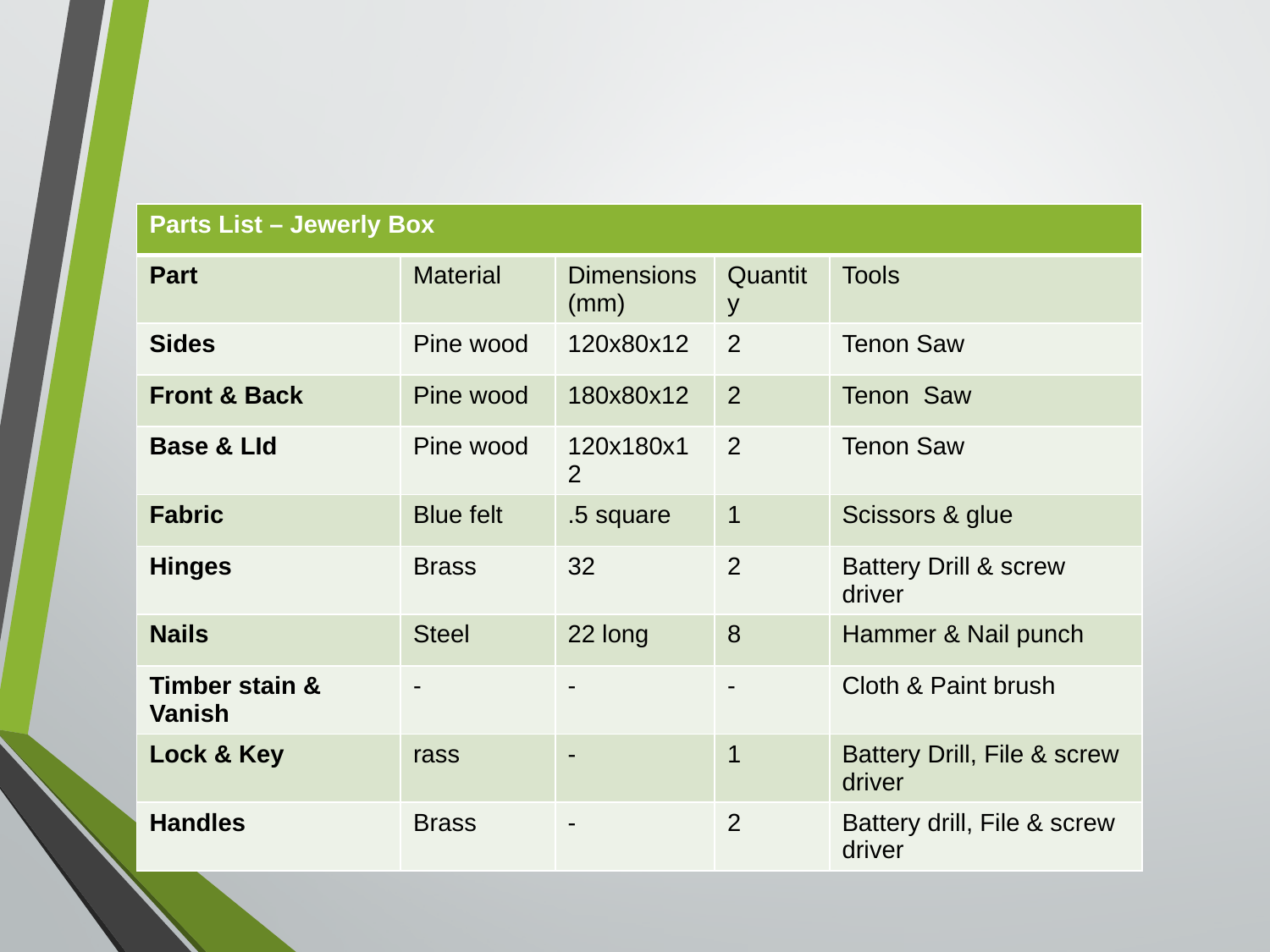

| Parts List – Jewerly Box |  |  |  |  |
| --- | --- | --- | --- | --- |
| Part | Material | Dimensions (mm) | Quantity | Tools |
| Sides | Pine wood | 120x80x12 | 2 | Tenon Saw |
| Front & Back | Pine wood | 180x80x12 | 2 | Tenon Saw |
| Base & LId | Pine wood | 120x180x12 | 2 | Tenon Saw |
| Fabric | Blue felt | .5 square | 1 | Scissors & glue |
| Hinges | Brass | 32 | 2 | Battery Drill & screw driver |
| Nails | Steel | 22 long | 8 | Hammer & Nail punch |
| Timber stain & Vanish | - | - | - | Cloth & Paint brush |
| Lock & Key | rass | - | 1 | Battery Drill, File & screw driver |
| Handles | Brass | - | 2 | Battery drill, File & screw driver |